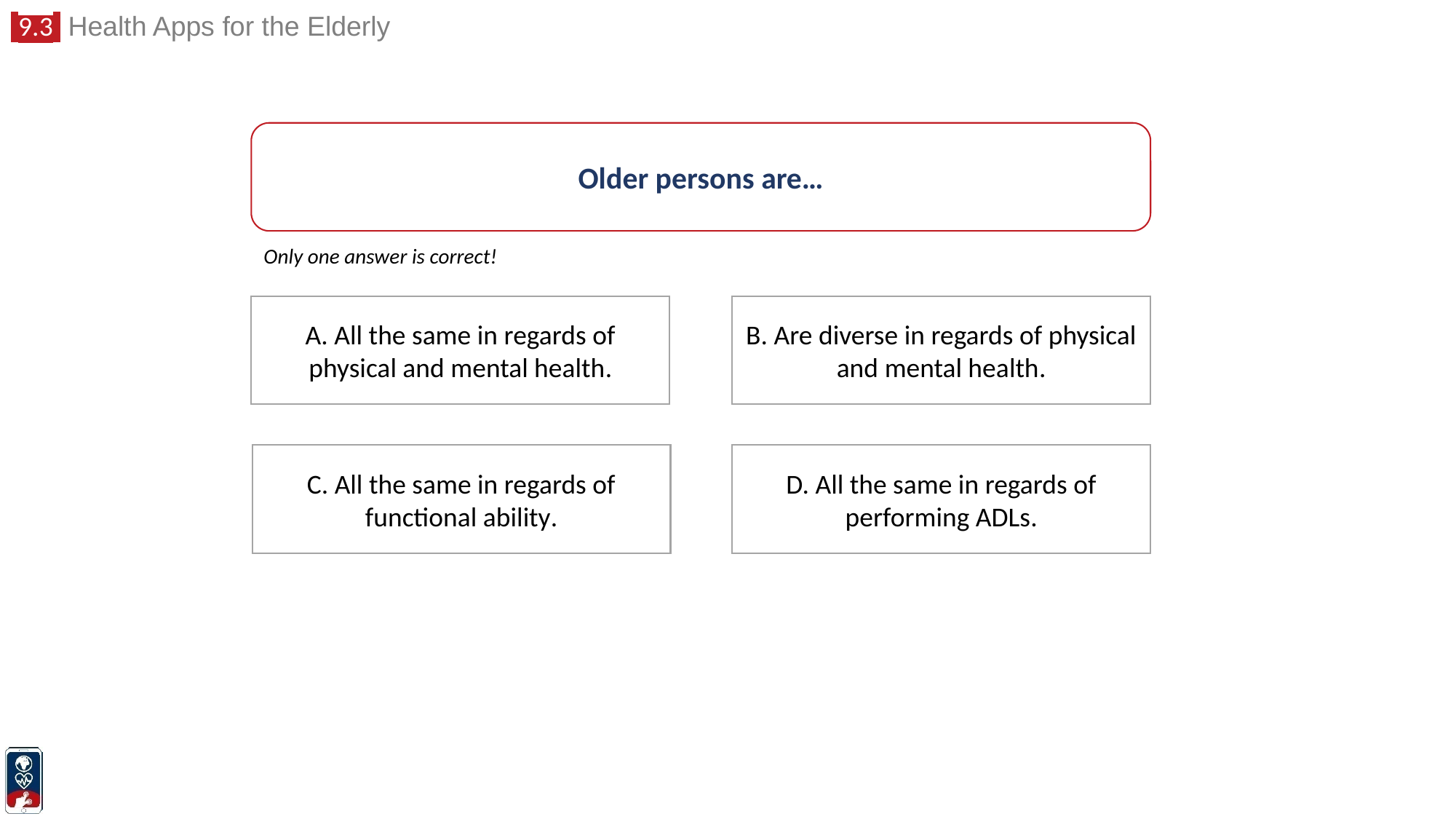

Older persons are…
Only one answer is correct!
A. All the same in regards of physical and mental health.
B. Are diverse in regards of physical and mental health.
C. All the same in regards of functional ability.
D. All the same in regards of performing ADLs.